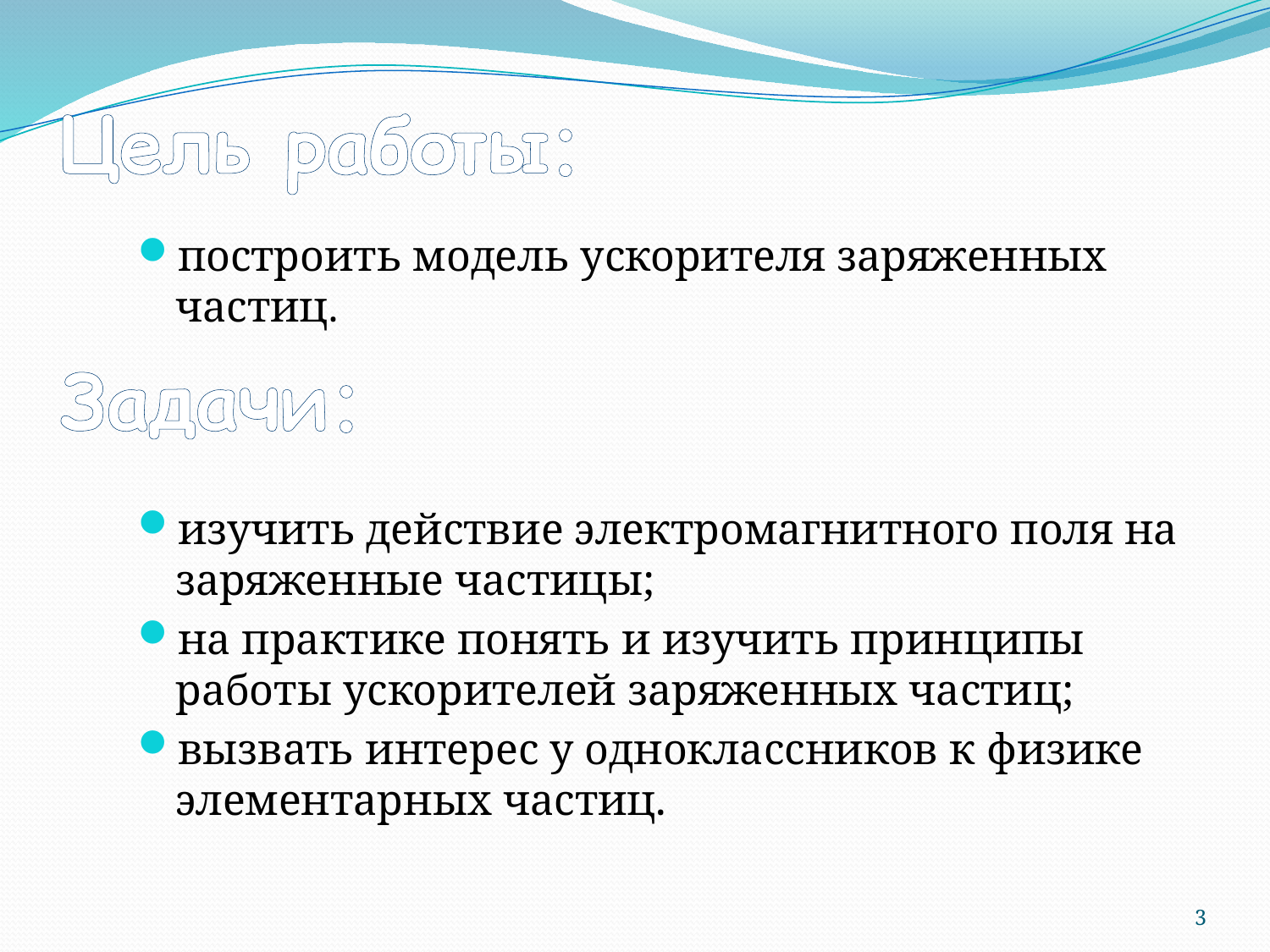

Цель работы:
#
построить модель ускорителя заряженных частиц.

изучить действие электромагнитного поля на заряженные частицы;
на практике понять и изучить принципы работы ускорителей заряженных частиц;
вызвать интерес у одноклассников к физике элементарных частиц.
Задачи:

3